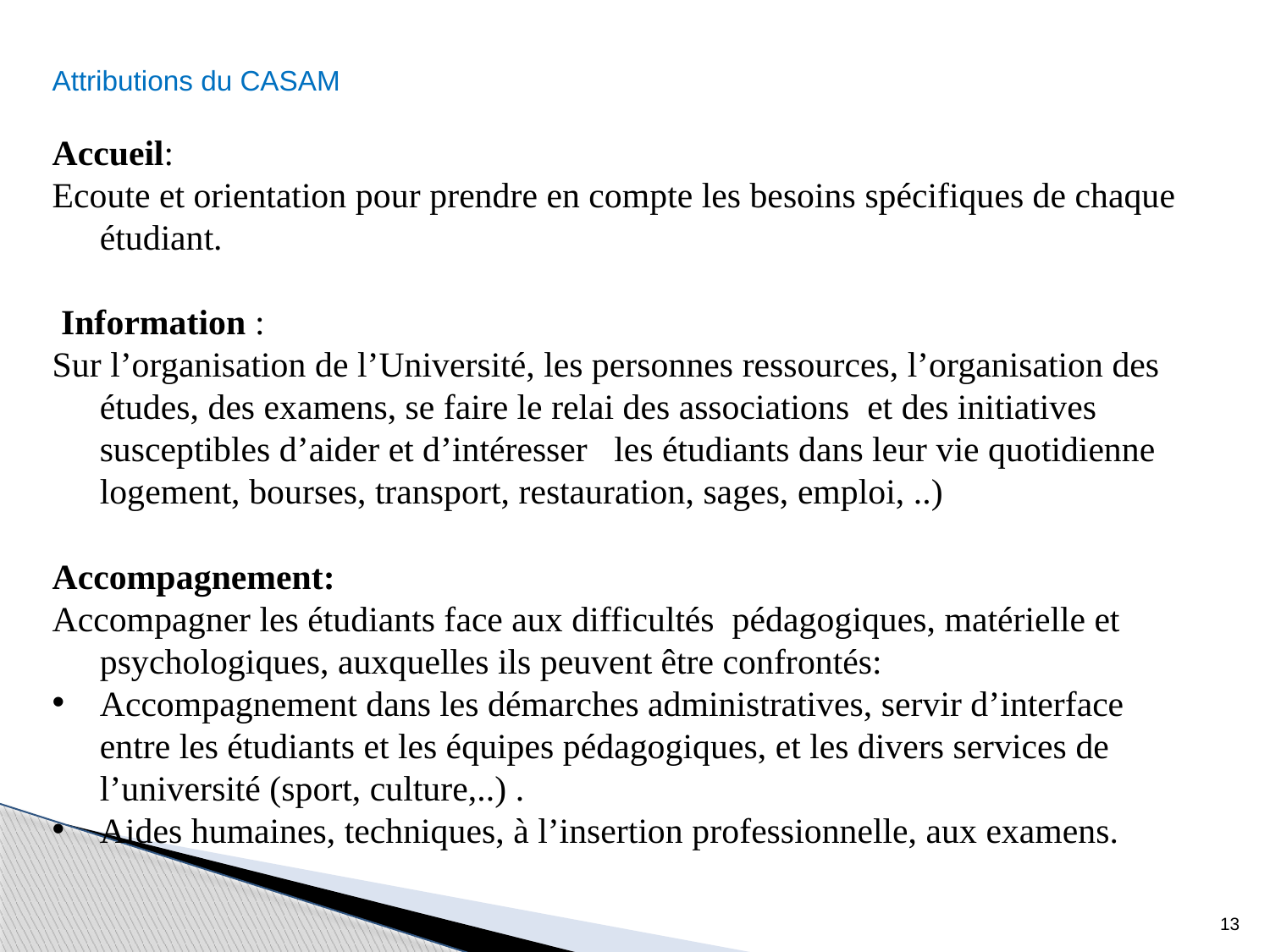

Attributions du CASAM

Accueil:
Ecoute et orientation pour prendre en compte les besoins spécifiques de chaque étudiant.

 Information :
Sur l’organisation de l’Université, les personnes ressources, l’organisation des études, des examens, se faire le relai des associations  et des initiatives susceptibles d’aider et d’intéresser   les étudiants dans leur vie quotidienne logement, bourses, transport, restauration, sages, emploi, ..)

Accompagnement:
Accompagner les étudiants face aux difficultés  pédagogiques, matérielle et psychologiques, auxquelles ils peuvent être confrontés:
Accompagnement dans les démarches administratives, servir d’interface  entre les étudiants et les équipes pédagogiques, et les divers services de l’université (sport, culture,..) .
Aides humaines, techniques, à l’insertion professionnelle, aux examens.

13